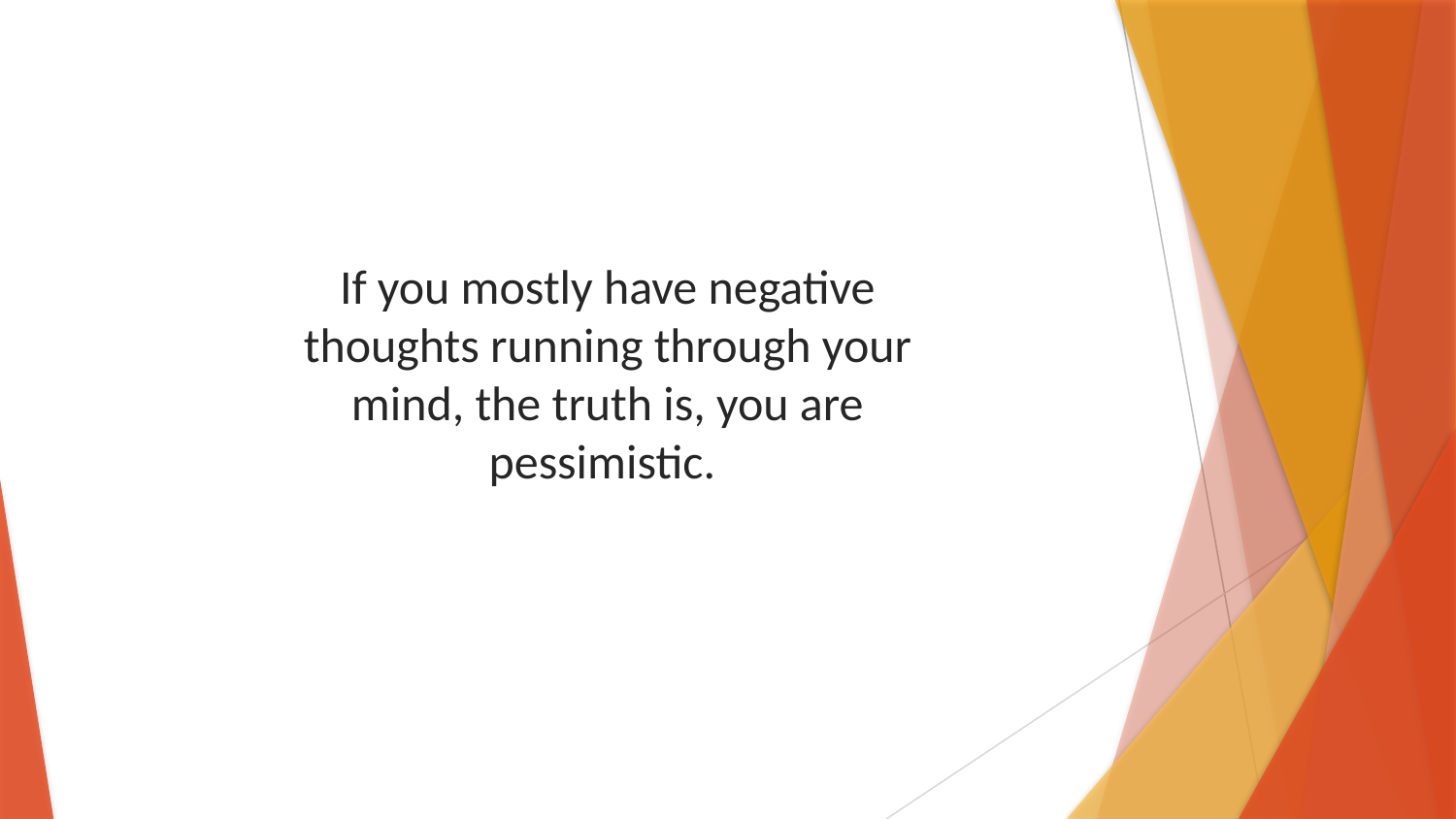

If you mostly have negative thoughts running through your mind, the truth is, you are pessimistic.